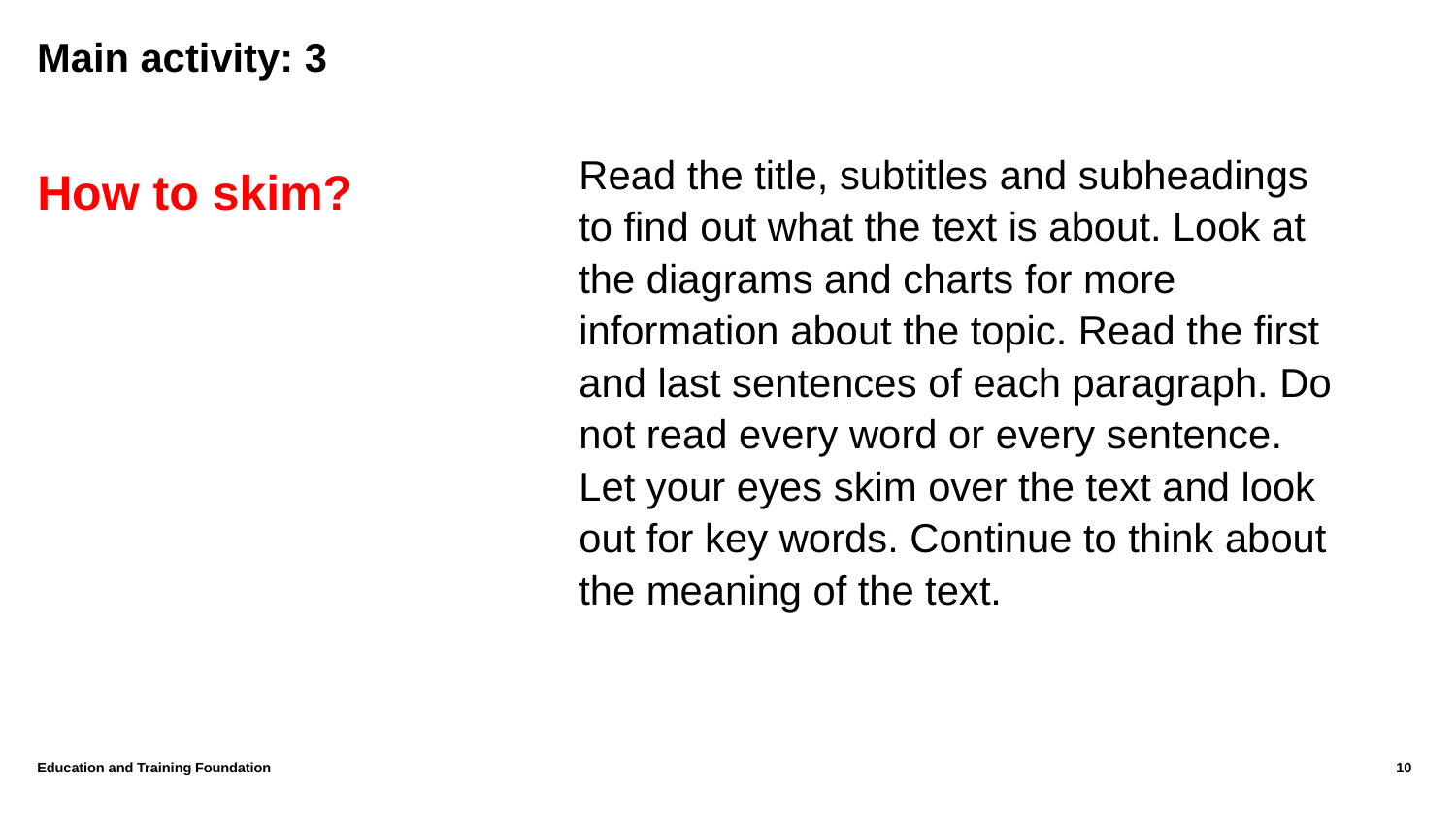

# Main activity: 3
Read the title, subtitles and subheadings to find out what the text is about. Look at the diagrams and charts for more information about the topic. Read the first and last sentences of each paragraph. Do not read every word or every sentence. Let your eyes skim over the text and look out for key words. Continue to think about the meaning of the text.

How to skim?
Education and Training Foundation
10